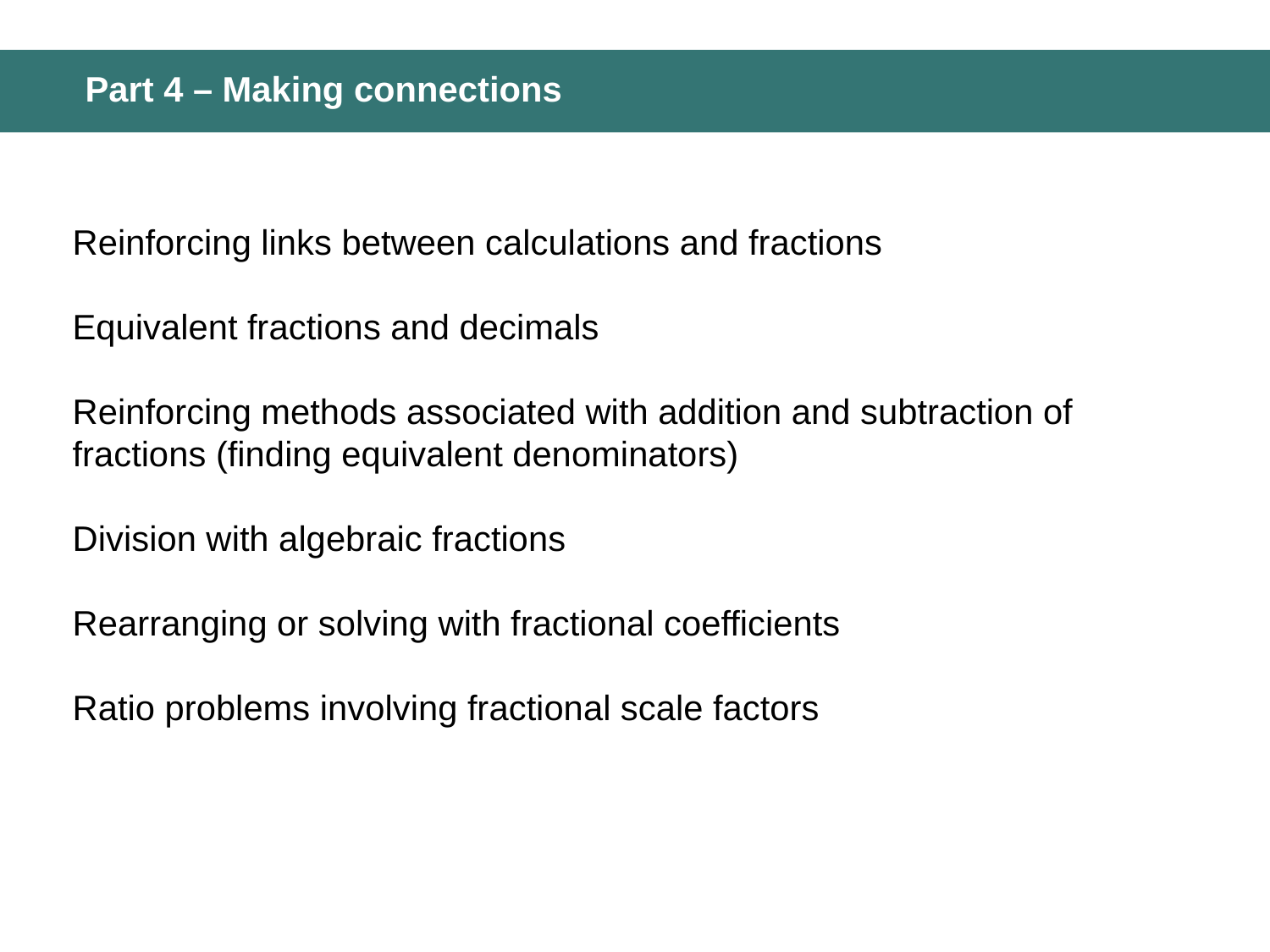

# Part 4 – Making connections
Reinforcing links between calculations and fractions

Equivalent fractions and decimals

Reinforcing methods associated with addition and subtraction of fractions (finding equivalent denominators)

Division with algebraic fractions

Rearranging or solving with fractional coefficients

Ratio problems involving fractional scale factors